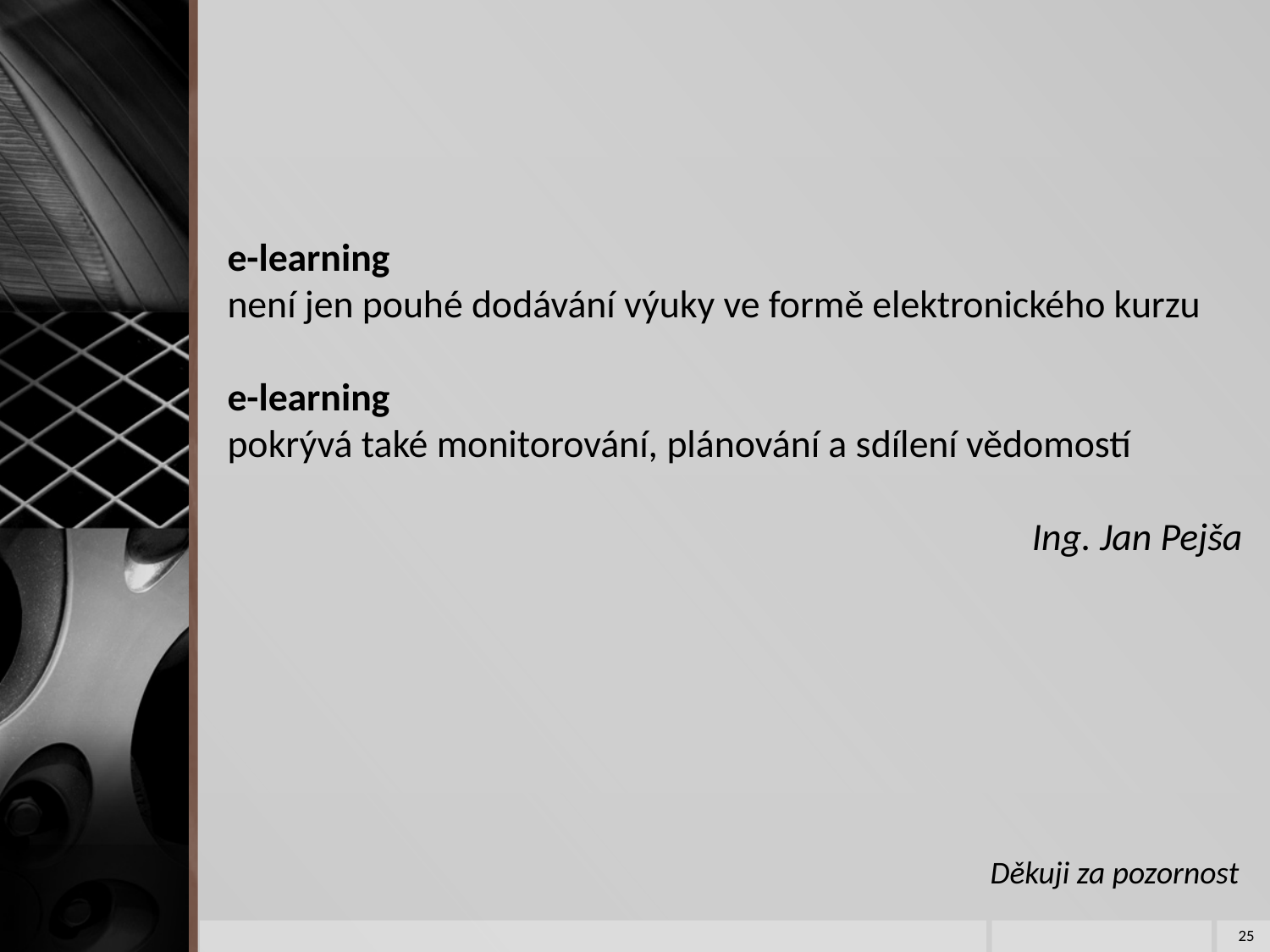

e-learning
není jen pouhé dodávání výuky ve formě elektronického kurzu

e-learning
pokrývá také monitorování, plánování a sdílení vědomostí

Ing. Jan Pejša
Děkuji za pozornost
25